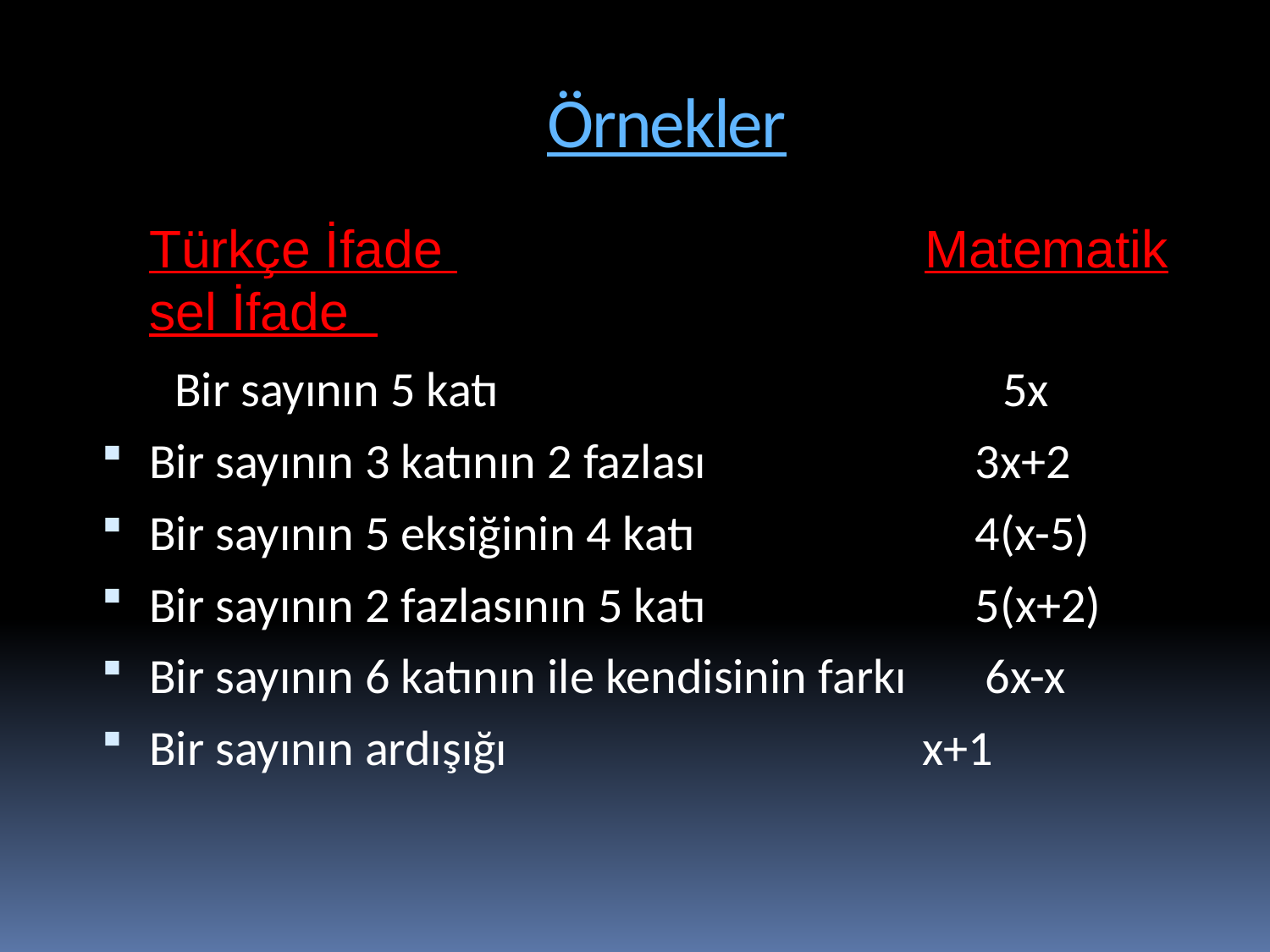

# Örnekler
	Türkçe İfade                                 Matematik sel İfade
     Bir sayının 5 katı                                             5x
Bir sayının 3 katının 2 fazlası                        3x+2
Bir sayının 5 eksiğinin 4 katı                         4(x-5)
Bir sayının 2 fazlasının 5 katı                        5(x+2)
Bir sayının 6 katının ile kendisinin farkı       6x-x
Bir sayının ardışığı                                 	 x+1